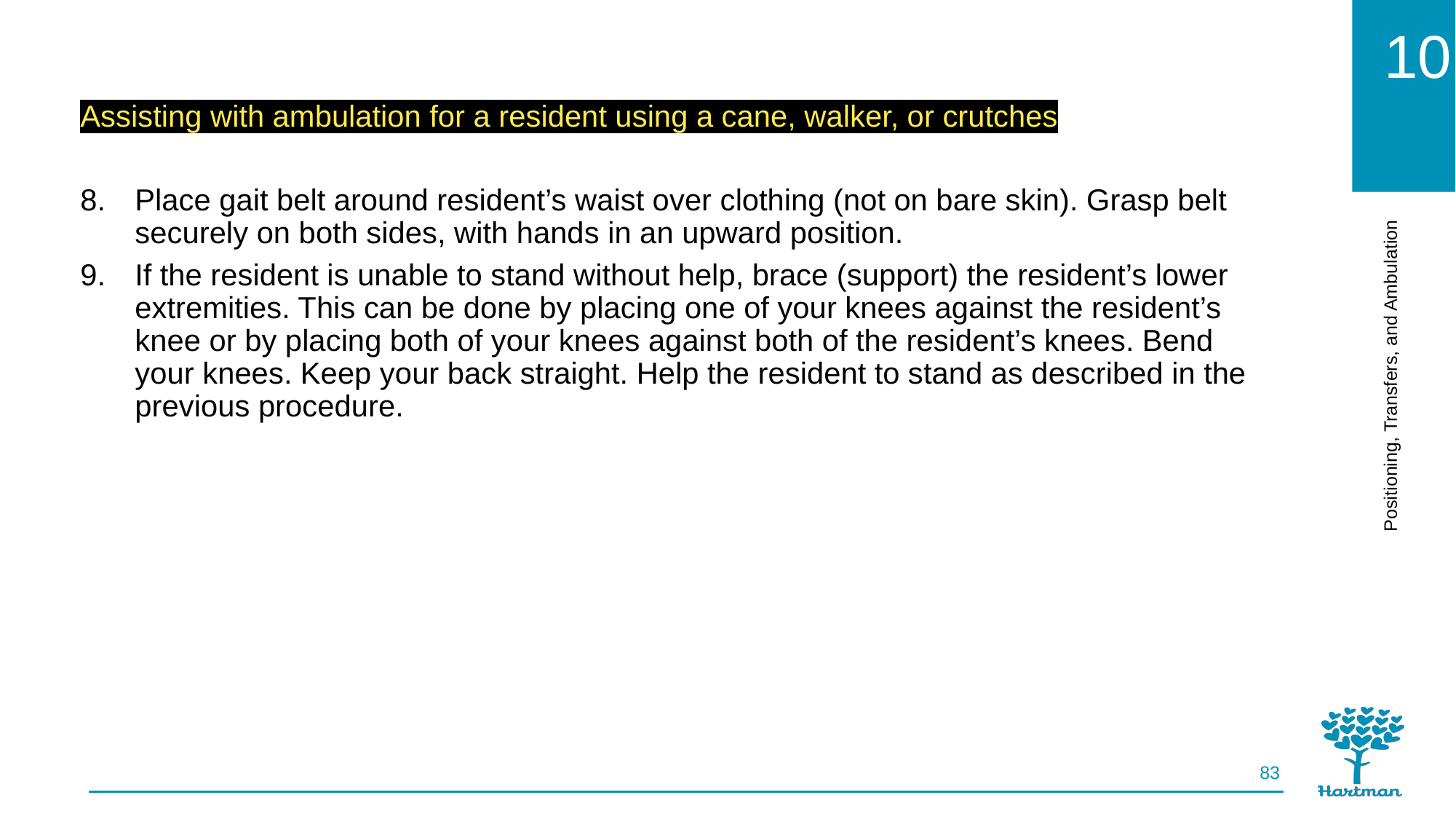

Assisting with ambulation for a resident using a cane, walker, or crutches

Place gait belt around resident’s waist over clothing (not on bare skin). Grasp belt securely on both sides, with hands in an upward position.
If the resident is unable to stand without help, brace (support) the resident’s lower extremities. This can be done by placing one of your knees against the resident’s knee or by placing both of your knees against both of the resident’s knees. Bend your knees. Keep your back straight. Help the resident to stand as described in the previous procedure.

83